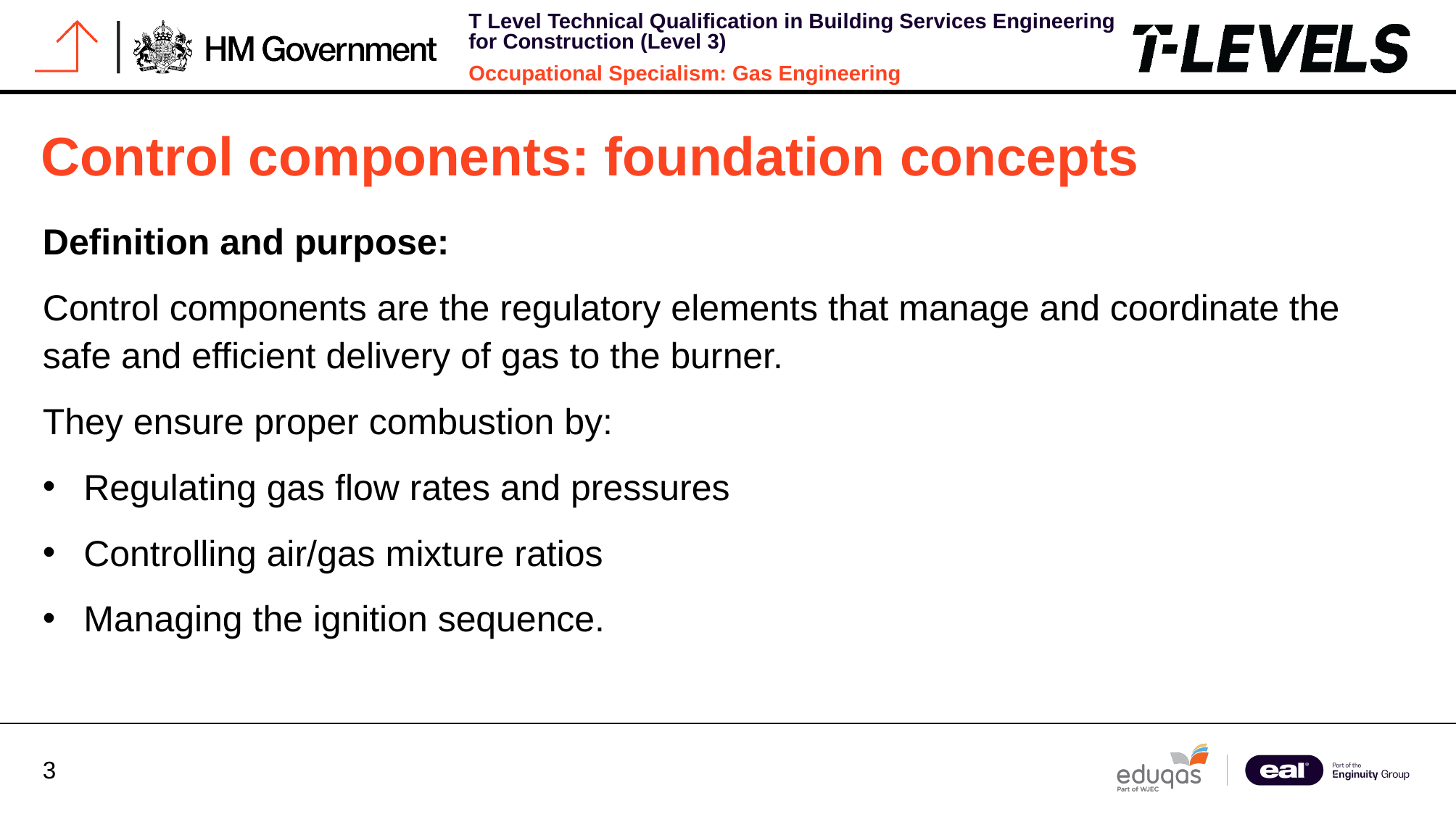

# Control components: foundation concepts
Definition and purpose:
Control components are the regulatory elements that manage and coordinate the safe and efficient delivery of gas to the burner.
They ensure proper combustion by:
Regulating gas flow rates and pressures
Controlling air/gas mixture ratios
Managing the ignition sequence.